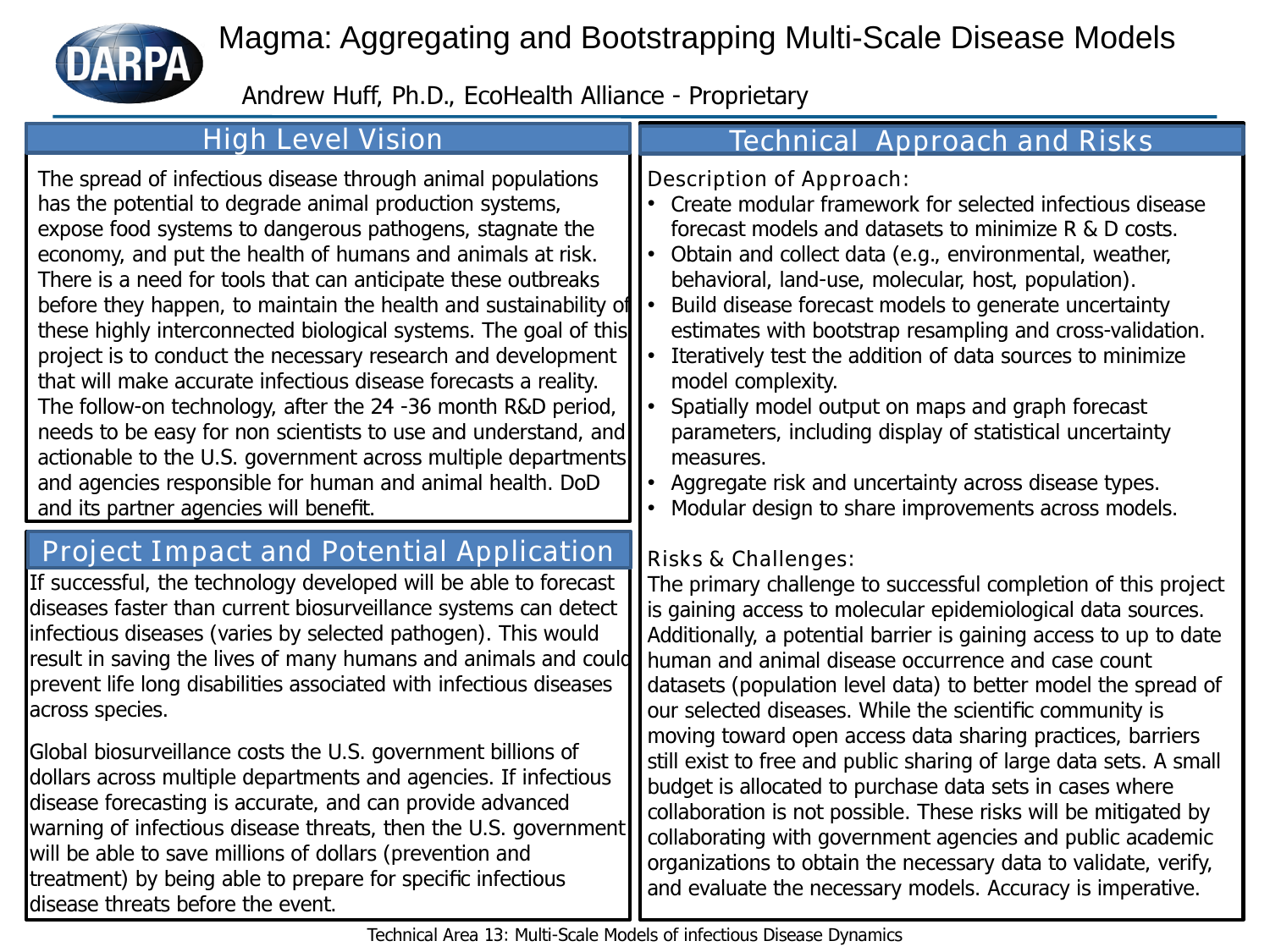

# Magma: Aggregating and Bootstrapping Multi-Scale Disease Models
Andrew Huff, Ph.D., EcoHealth Alliance - Proprietary
The spread of infectious disease through animal populations has the potential to degrade animal production systems, expose food systems to dangerous pathogens, stagnate the economy, and put the health of humans and animals at risk. There is a need for tools that can anticipate these outbreaks before they happen, to maintain the health and sustainability of these highly interconnected biological systems. The goal of this project is to conduct the necessary research and development that will make accurate infectious disease forecasts a reality. The follow-on technology, after the 24 -36 month R&D period, needs to be easy for non scientists to use and understand, and actionable to the U.S. government across multiple departments and agencies responsible for human and animal health. DoD and its partner agencies will benefit.
Description of Approach:
Create modular framework for selected infectious disease forecast models and datasets to minimize R & D costs.
Obtain and collect data (e.g., environmental, weather, behavioral, land-use, molecular, host, population).
Build disease forecast models to generate uncertainty estimates with bootstrap resampling and cross-validation.
Iteratively test the addition of data sources to minimize model complexity.
Spatially model output on maps and graph forecast parameters, including display of statistical uncertainty measures.
Aggregate risk and uncertainty across disease types.
Modular design to share improvements across models.

Risks & Challenges:
The primary challenge to successful completion of this project is gaining access to molecular epidemiological data sources. Additionally, a potential barrier is gaining access to up to date human and animal disease occurrence and case count datasets (population level data) to better model the spread of our selected diseases. While the scientific community is moving toward open access data sharing practices, barriers still exist to free and public sharing of large data sets. A small budget is allocated to purchase data sets in cases where collaboration is not possible. These risks will be mitigated by collaborating with government agencies and public academic organizations to obtain the necessary data to validate, verify, and evaluate the necessary models. Accuracy is imperative.
If successful, the technology developed will be able to forecast diseases faster than current biosurveillance systems can detect infectious diseases (varies by selected pathogen). This would result in saving the lives of many humans and animals and could prevent life long disabilities associated with infectious diseases across species.

Global biosurveillance costs the U.S. government billions of dollars across multiple departments and agencies. If infectious disease forecasting is accurate, and can provide advanced warning of infectious disease threats, then the U.S. government will be able to save millions of dollars (prevention and treatment) by being able to prepare for specific infectious disease threats before the event.
Technical Area 13: Multi-Scale Models of infectious Disease Dynamics